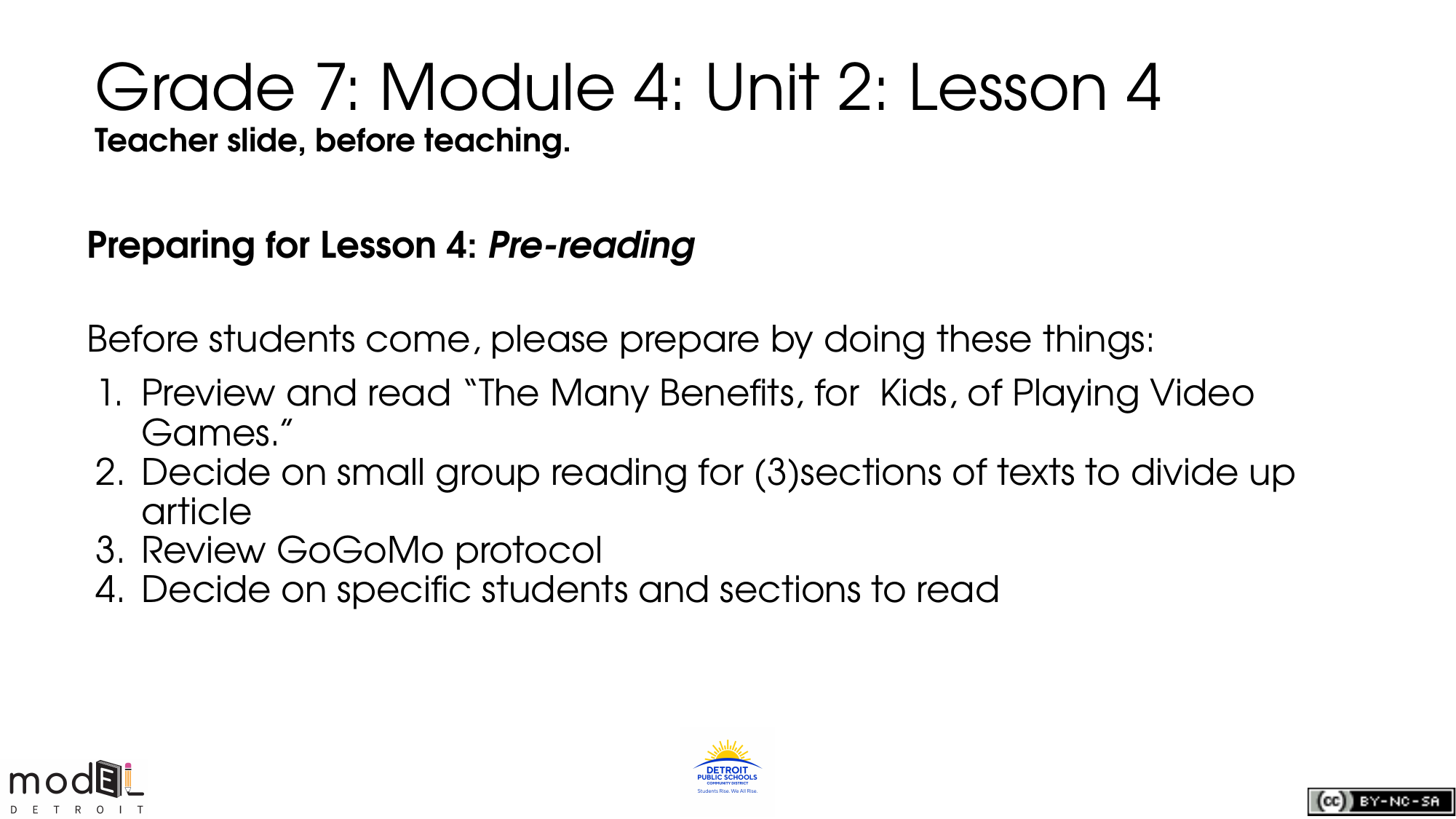

# Grade 7: Module 4: Unit 2: Lesson 4
Teacher slide, before teaching.
Preparing for Lesson 4: Pre-reading

Before students come, please prepare by doing these things:
Preview and read “The Many Benefits, for  Kids, of Playing Video Games.”
Decide on small group reading for (3)sections of texts to divide up article
Review GoGoMo protocol
Decide on specific students and sections to read